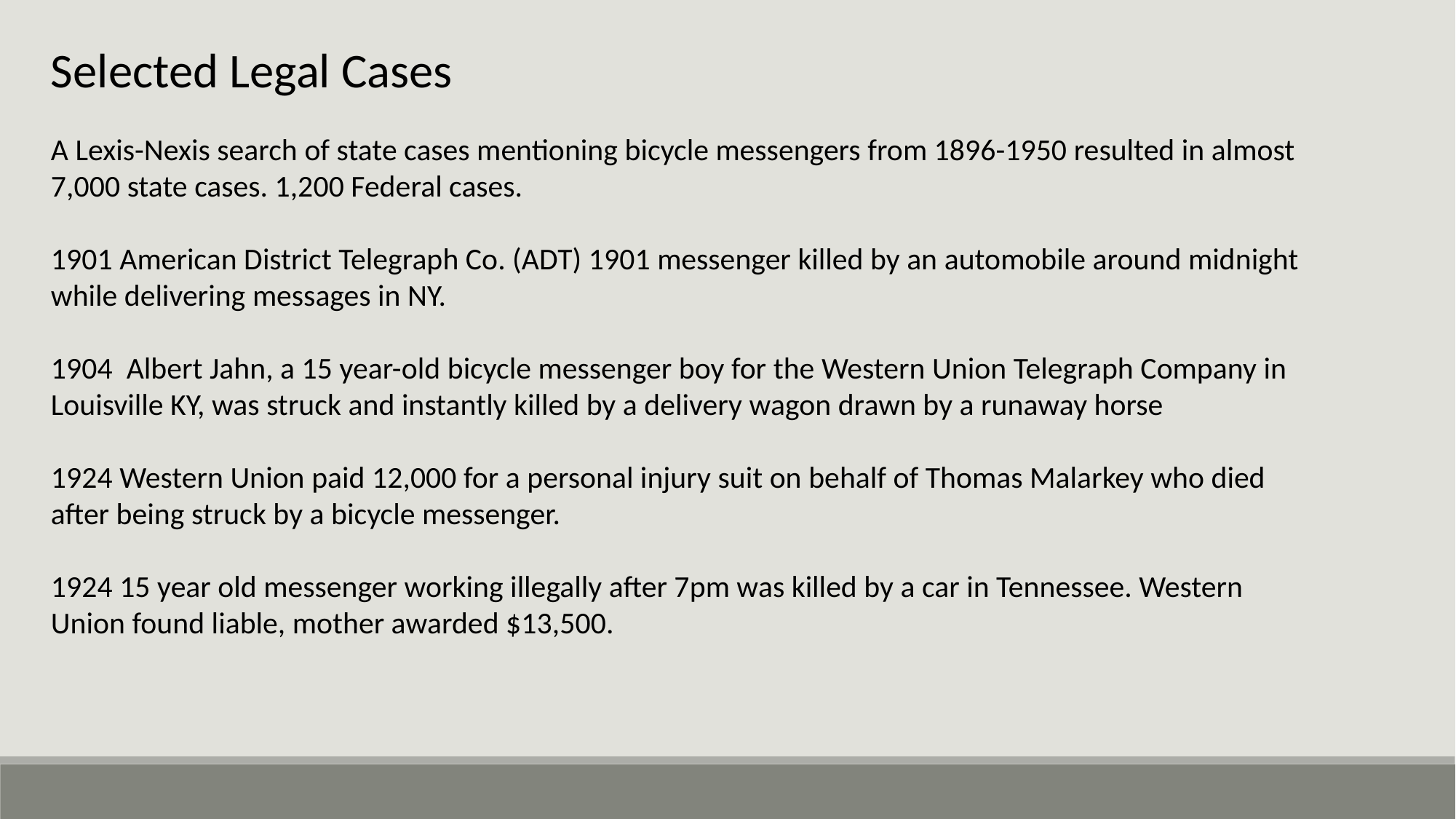

Selected Legal Cases

A Lexis-Nexis search of state cases mentioning bicycle messengers from 1896-1950 resulted in almost 7,000 state cases. 1,200 Federal cases.

1901 American District Telegraph Co. (ADT) 1901 messenger killed by an automobile around midnight while delivering messages in NY.

1904  Albert Jahn, a 15 year-old bicycle messenger boy for the Western Union Telegraph Company in Louisville KY, was struck and instantly killed by a delivery wagon drawn by a runaway horse
1924 Western Union paid 12,000 for a personal injury suit on behalf of Thomas Malarkey who died after being struck by a bicycle messenger.

1924 15 year old messenger working illegally after 7pm was killed by a car in Tennessee. Western Union found liable, mother awarded $13,500.